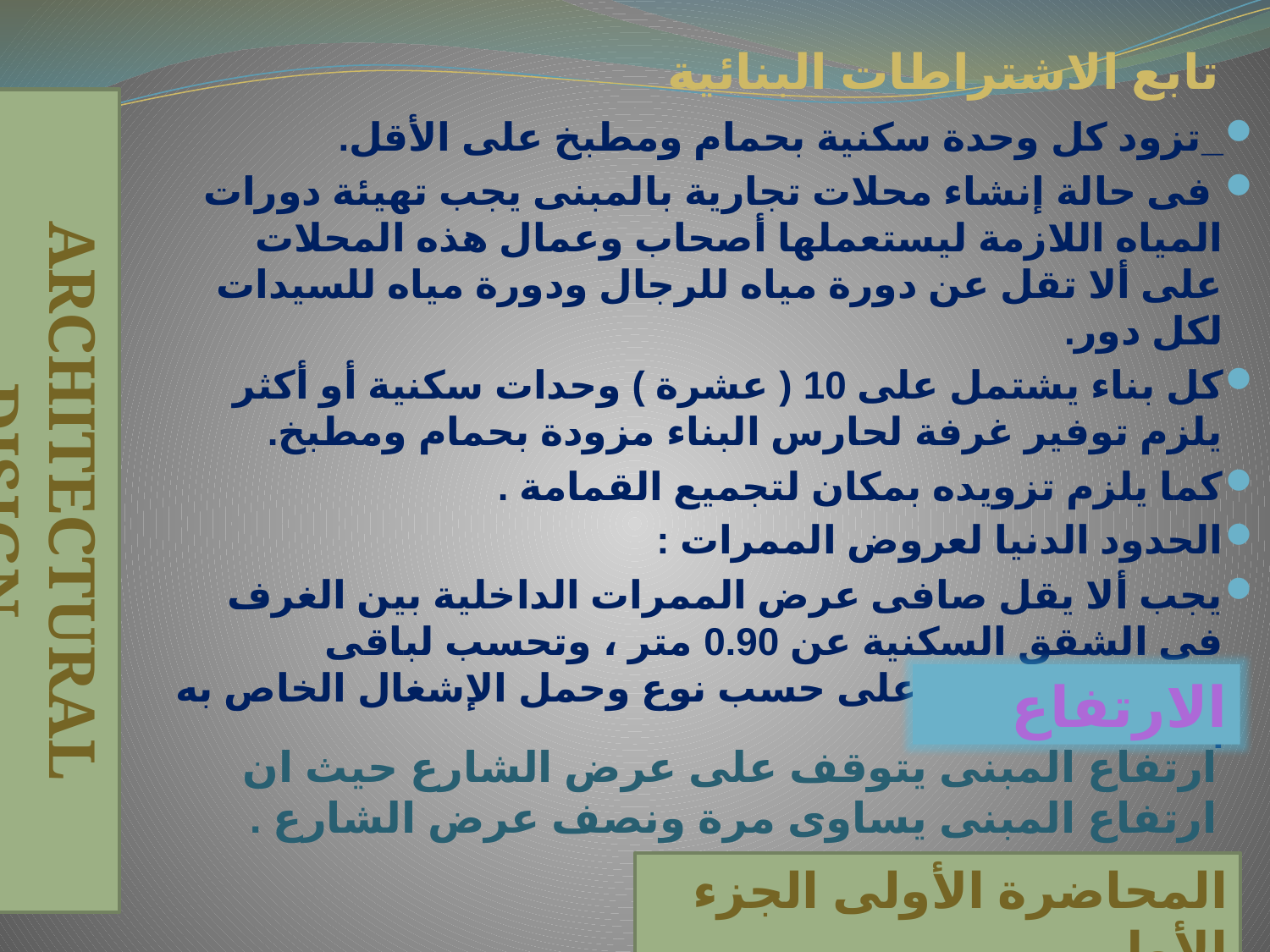

# تابع الاشتراطات البنائية
_تزود كل وحدة سكنية بحمام ومطبخ على الأقل.
 فى حالة إنشاء محلات تجارية بالمبنى يجب تهيئة دورات المياه اللازمة ليستعملها أصحاب وعمال هذه المحلات على ألا تقل عن دورة مياه للرجال ودورة مياه للسيدات لكل دور.
كل بناء يشتمل على 10 ( عشرة ) وحدات سكنية أو أكثر يلزم توفير غرفة لحارس البناء مزودة بحمام ومطبخ.
كما يلزم تزويده بمكان لتجميع القمامة .
الحدود الدنيا لعروض الممرات :
يجب ألا يقل صافى عرض الممرات الداخلية بين الغرف فى الشقق السكنية عن 0.90 متر ، وتحسب لباقى الاستعمالات كل على حسب نوع وحمل الإشغال الخاص به .
Architectural Disign
الارتفاع
ارتفاع المبنى يتوقف على عرض الشارع حيث ان ارتفاع المبنى يساوى مرة ونصف عرض الشارع .
المحاضرة الأولى الجزء الأول